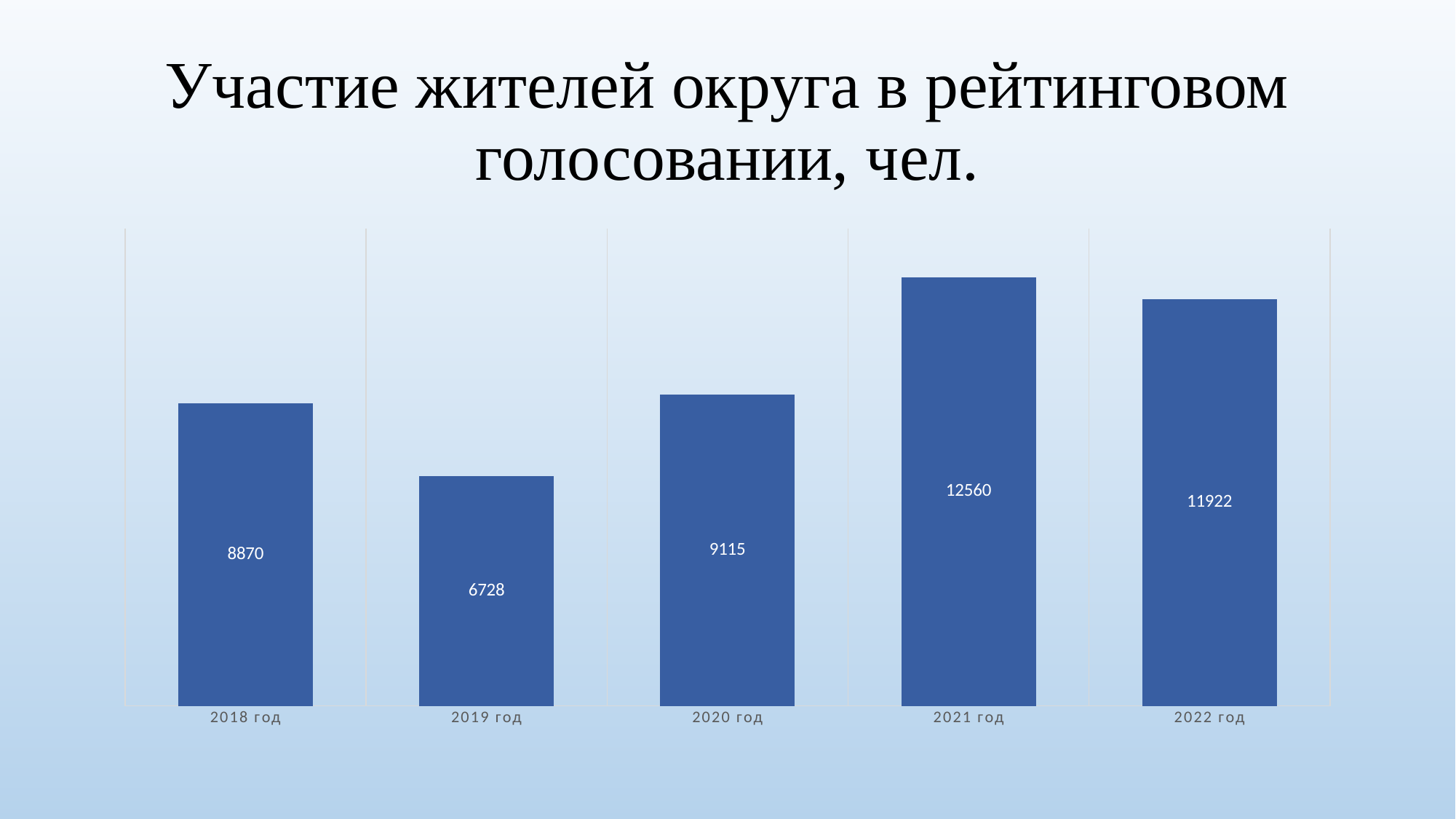

# Участие жителей округа в рейтинговом голосовании, чел.

### Chart

| Category | Ряд 1 | Столбец1 | Столбец2 |
|---|---|---|---|
| 2018 год | 8870.0 | None | None |
| 2019 год | 6728.0 | None | None |
| 2020 год | 9115.0 | None | None |
| 2021 год | 12560.0 | None | None |
| 2022 год | 11922.0 | None | None |